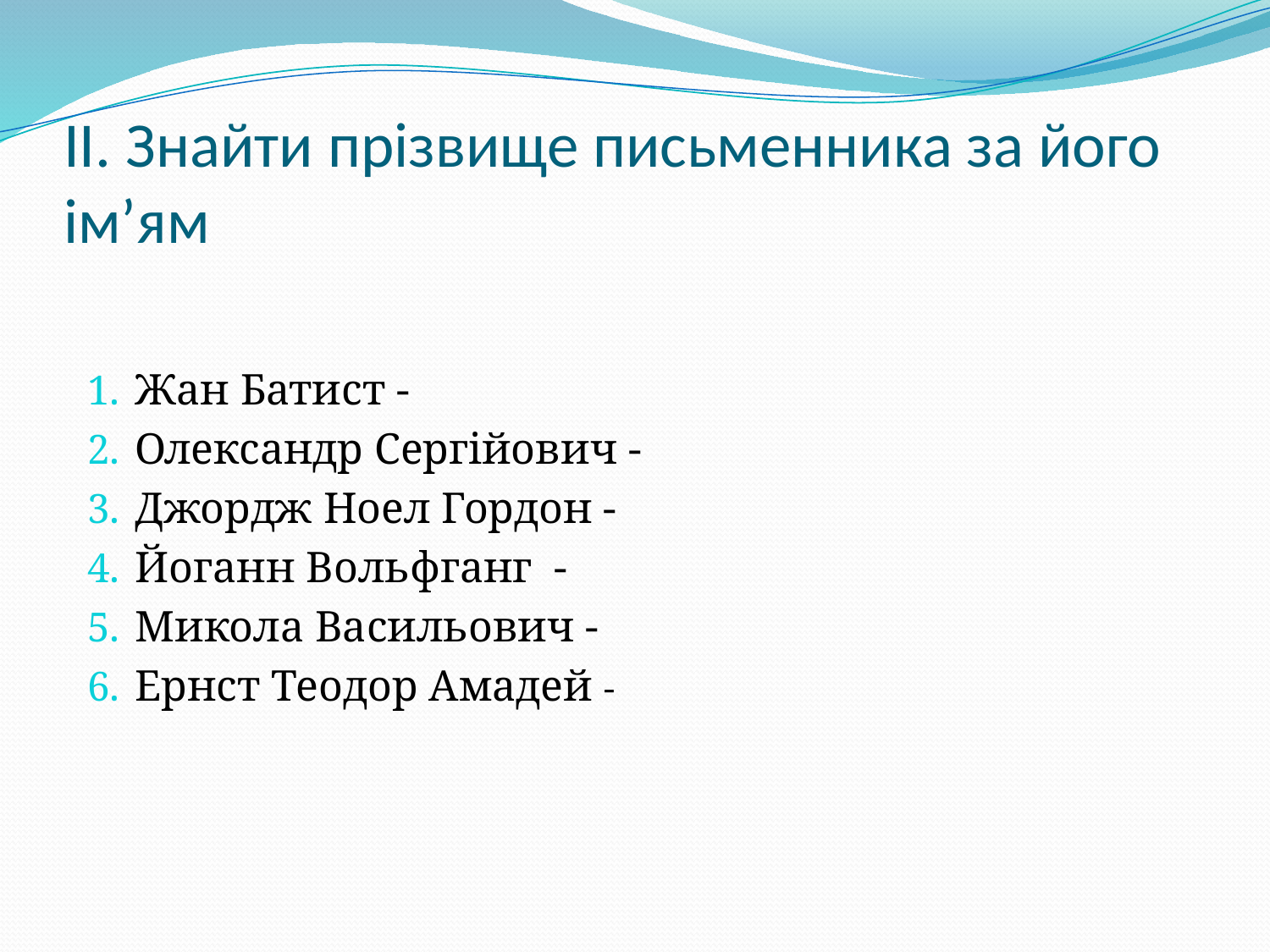

# ІІ. Знайти прізвище письменника за його ім’ям
Жан Батист -
Олександр Сергійович -
Джордж Ноел Гордон -
Йоганн Вольфганг  -
Микола Васильович -
Ернст Теодор Амадей -